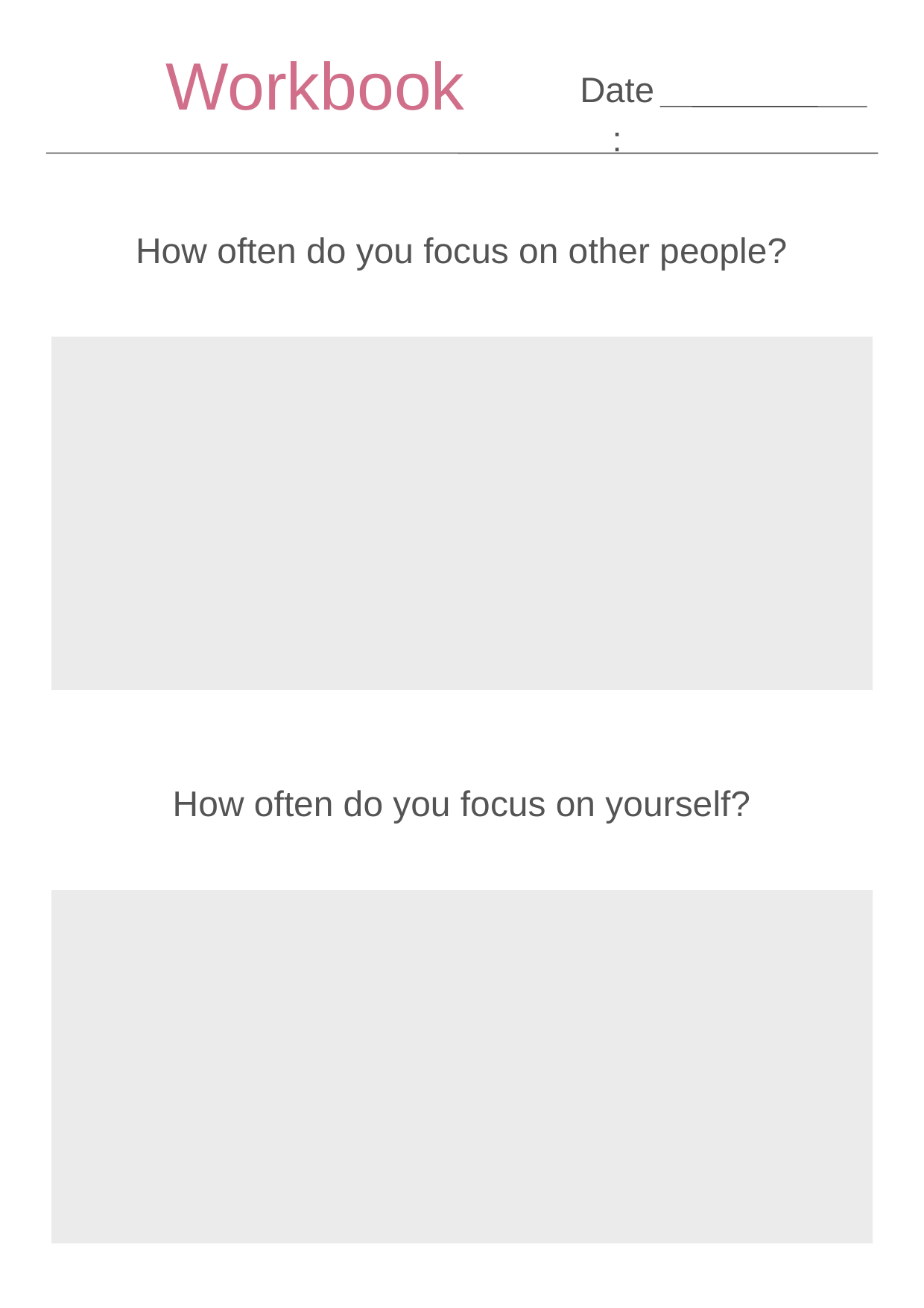

Workbook
Date:

How often do you focus on other people?

How often do you focus on yourself?